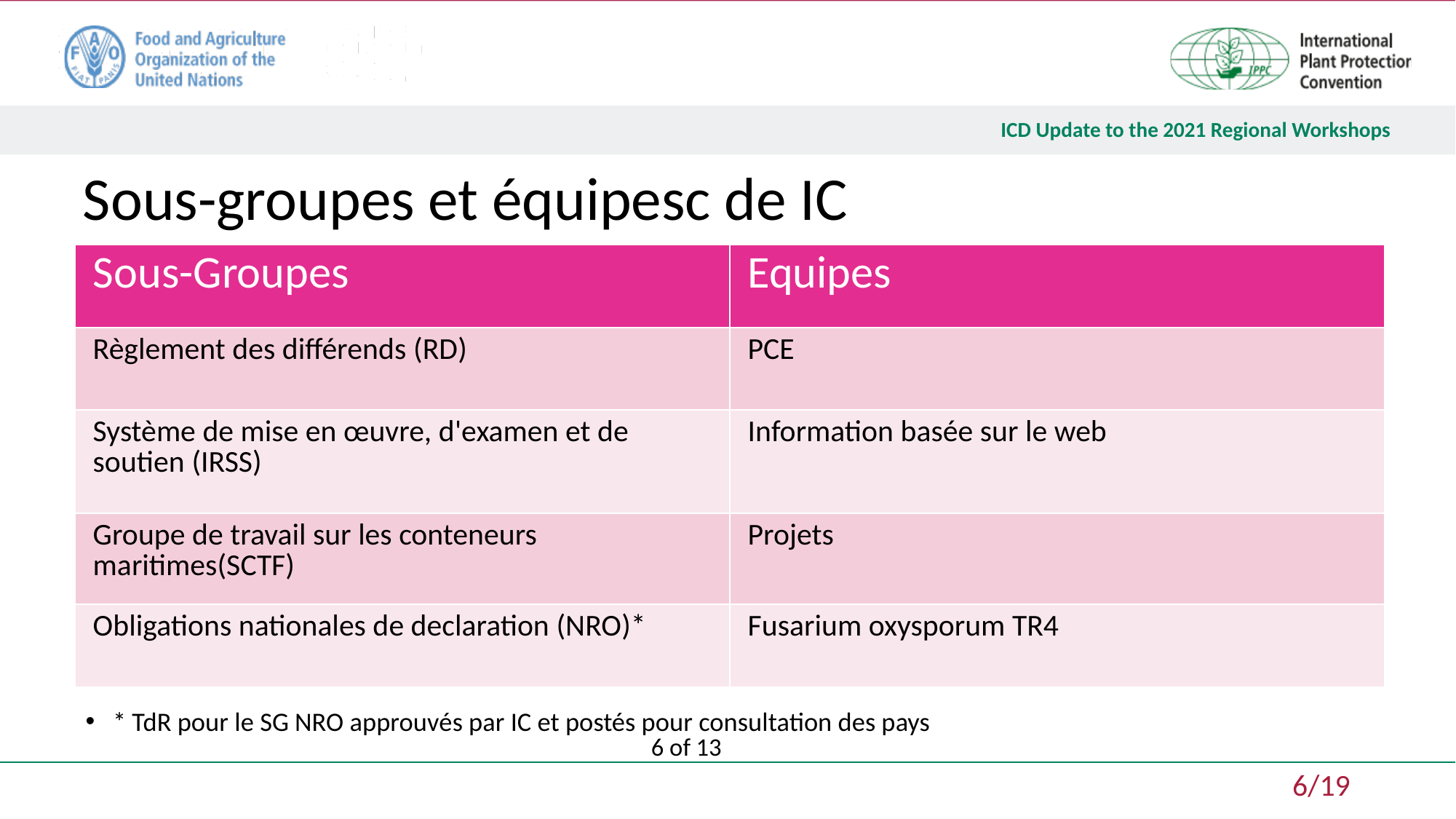

# Sous-groupes et équipesc de IC
| Sous-Groupes | Equipes |
| --- | --- |
| Règlement des différends (RD) | PCE |
| Système de mise en œuvre, d'examen et de soutien (IRSS) | Information basée sur le web |
| Groupe de travail sur les conteneurs maritimes(SCTF) | Projets |
| Obligations nationales de declaration (NRO)\* | Fusarium oxysporum TR4 |
* TdR pour le SG NRO approuvés par IC et postés pour consultation des pays
6 of 13